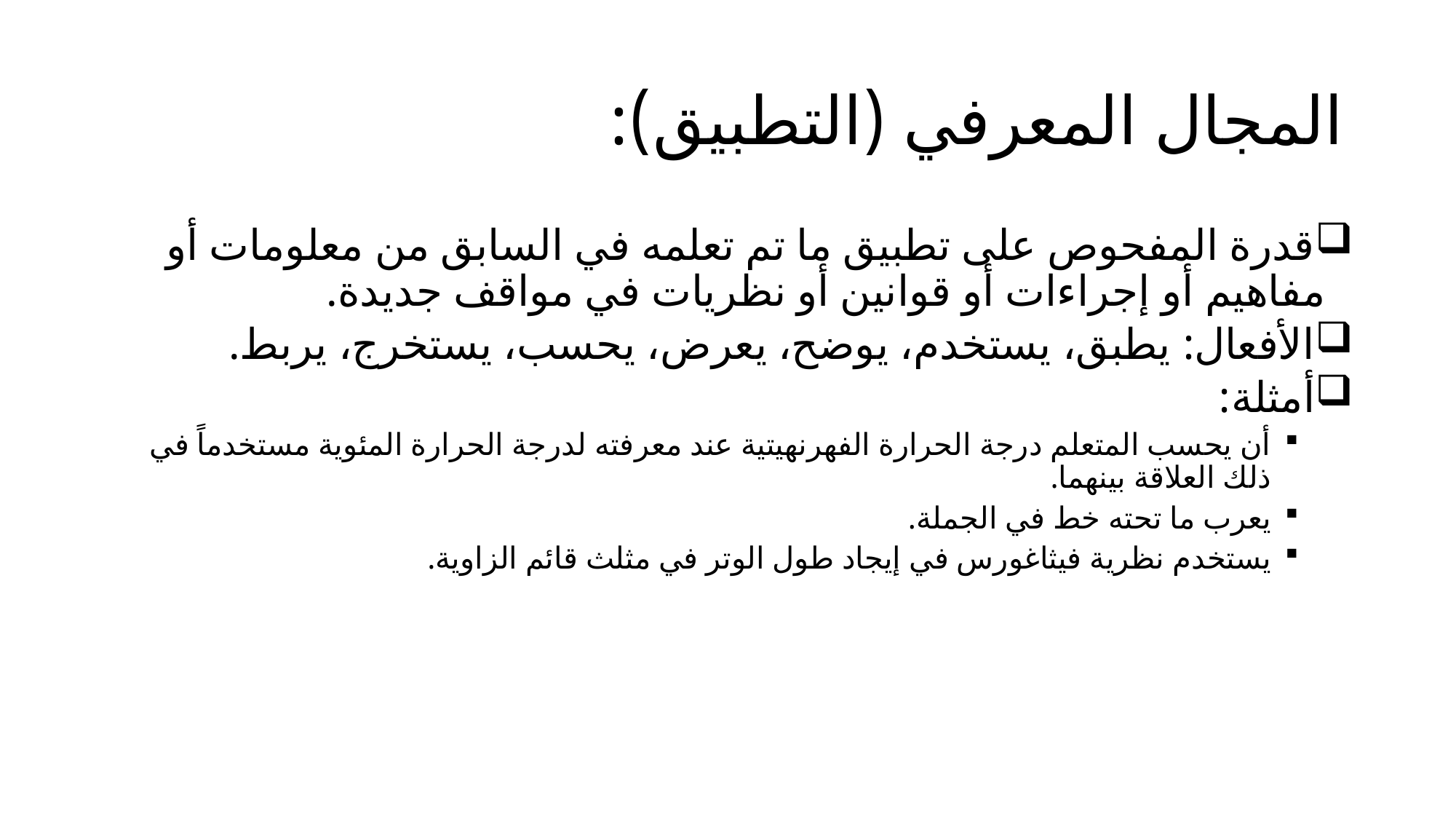

# المجال المعرفي (التطبيق):
قدرة المفحوص على تطبيق ما تم تعلمه في السابق من معلومات أو مفاهيم أو إجراءات أو قوانين أو نظريات في مواقف جديدة.
الأفعال: يطبق، يستخدم، يوضح، يعرض، يحسب، يستخرج، يربط.
أمثلة:
أن يحسب المتعلم درجة الحرارة الفهرنهيتية عند معرفته لدرجة الحرارة المئوية مستخدماً في ذلك العلاقة بينهما.
يعرب ما تحته خط في الجملة.
يستخدم نظرية فيثاغورس في إيجاد طول الوتر في مثلث قائم الزاوية.